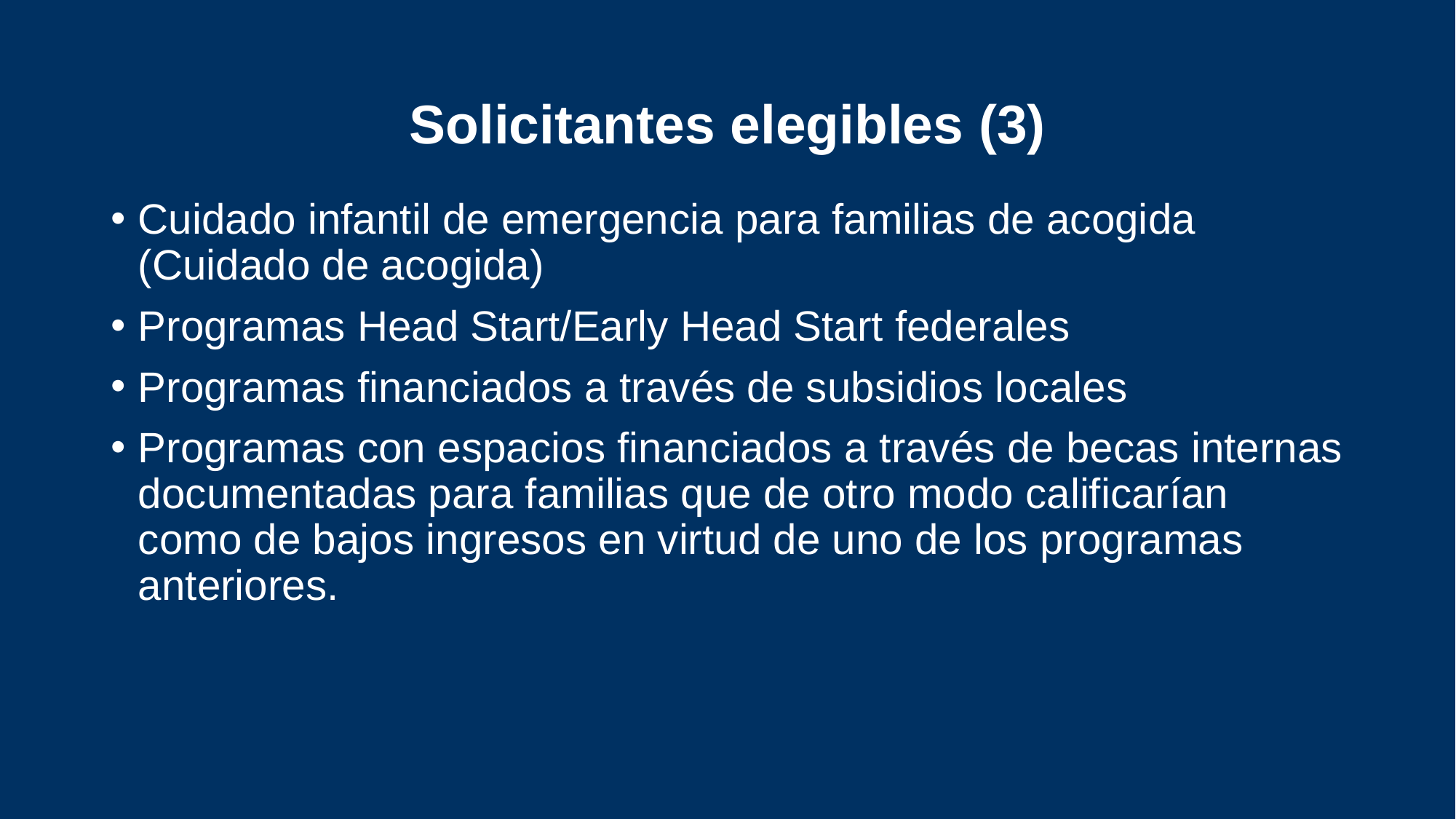

# Solicitantes elegibles (3)
Cuidado infantil de emergencia para familias de acogida (Cuidado de acogida)
Programas Head Start/Early Head Start federales
Programas financiados a través de subsidios locales
Programas con espacios financiados a través de becas internas documentadas para familias que de otro modo calificarían como de bajos ingresos en virtud de uno de los programas anteriores.